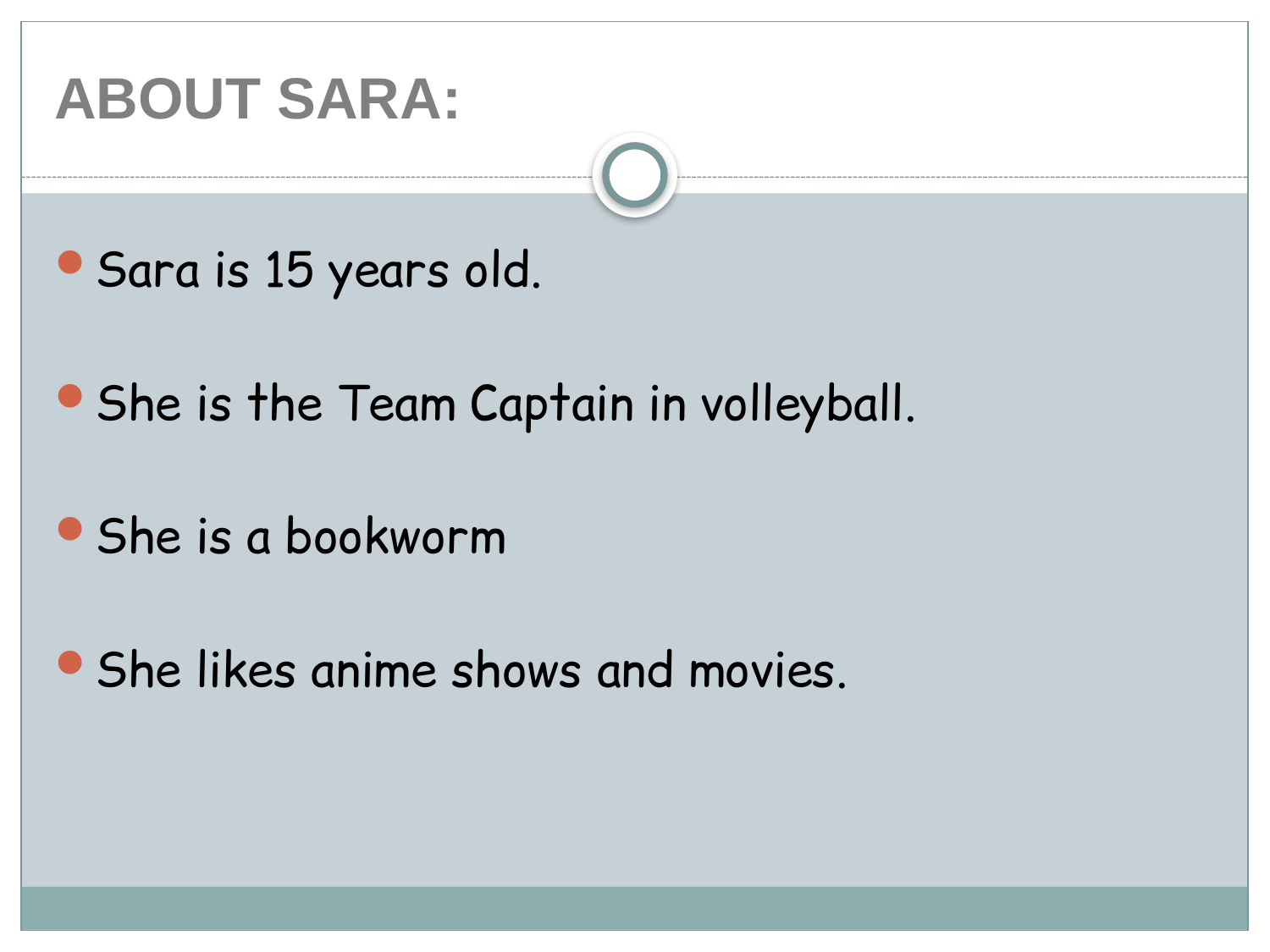

# ABOUT SARA:
Sara is 15 years old.

She is the Team Captain in volleyball.

She is a bookworm

She likes anime shows and movies.